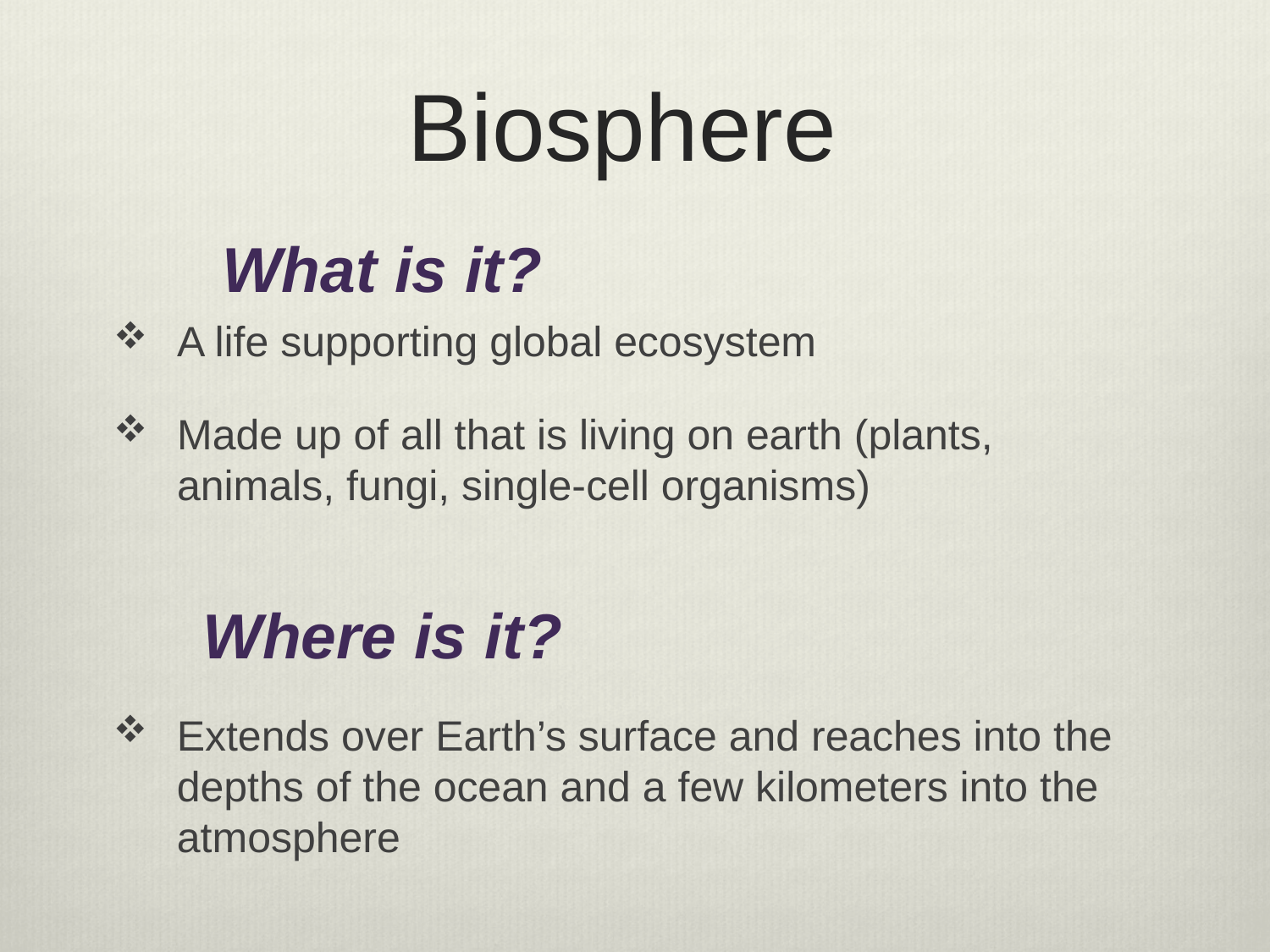

# Biosphere
What is it?
A life supporting global ecosystem
Made up of all that is living on earth (plants, animals, fungi, single-cell organisms)

Where is it?
Extends over Earth’s surface and reaches into the depths of the ocean and a few kilometers into the atmosphere